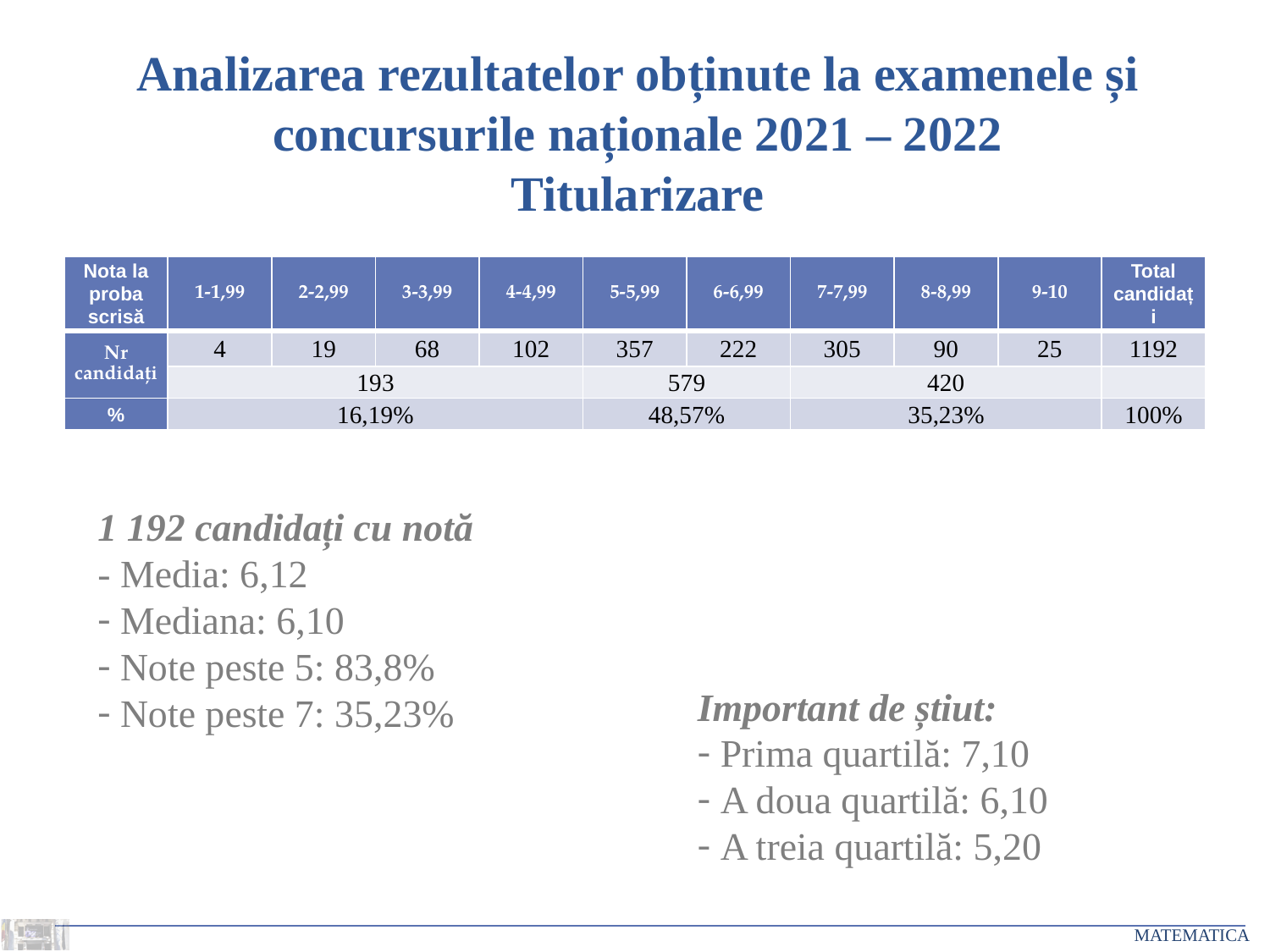

Analizarea rezultatelor obținute la examenele și concursurile naționale 2021 – 2022
Titularizare

| Nota la proba scrisă | 1-1,99 | 2-2,99 | 3-3,99 | 4-4,99 | 5-5,99 | 6-6,99 | 7-7,99 | 8-8,99 | 9-10 | Total candidați |
| --- | --- | --- | --- | --- | --- | --- | --- | --- | --- | --- |
| Nr candidați | 4 | 19 | 68 | 102 | 357 | 222 | 305 | 90 | 25 | 1192 |
|  | 193 |  |  |  | 579 |  | 420 |  |  |  |
| % | 16,19% |  |  |  | 48,57% |  | 35,23% |  |  | 100% |
1 192 candidați cu notă
- Media: 6,12
 Mediana: 6,10
 Note peste 5: 83,8%
 Note peste 7: 35,23%
Important de știut:
 Prima quartilă: 7,10
 A doua quartilă: 6,10
 A treia quartilă: 5,20